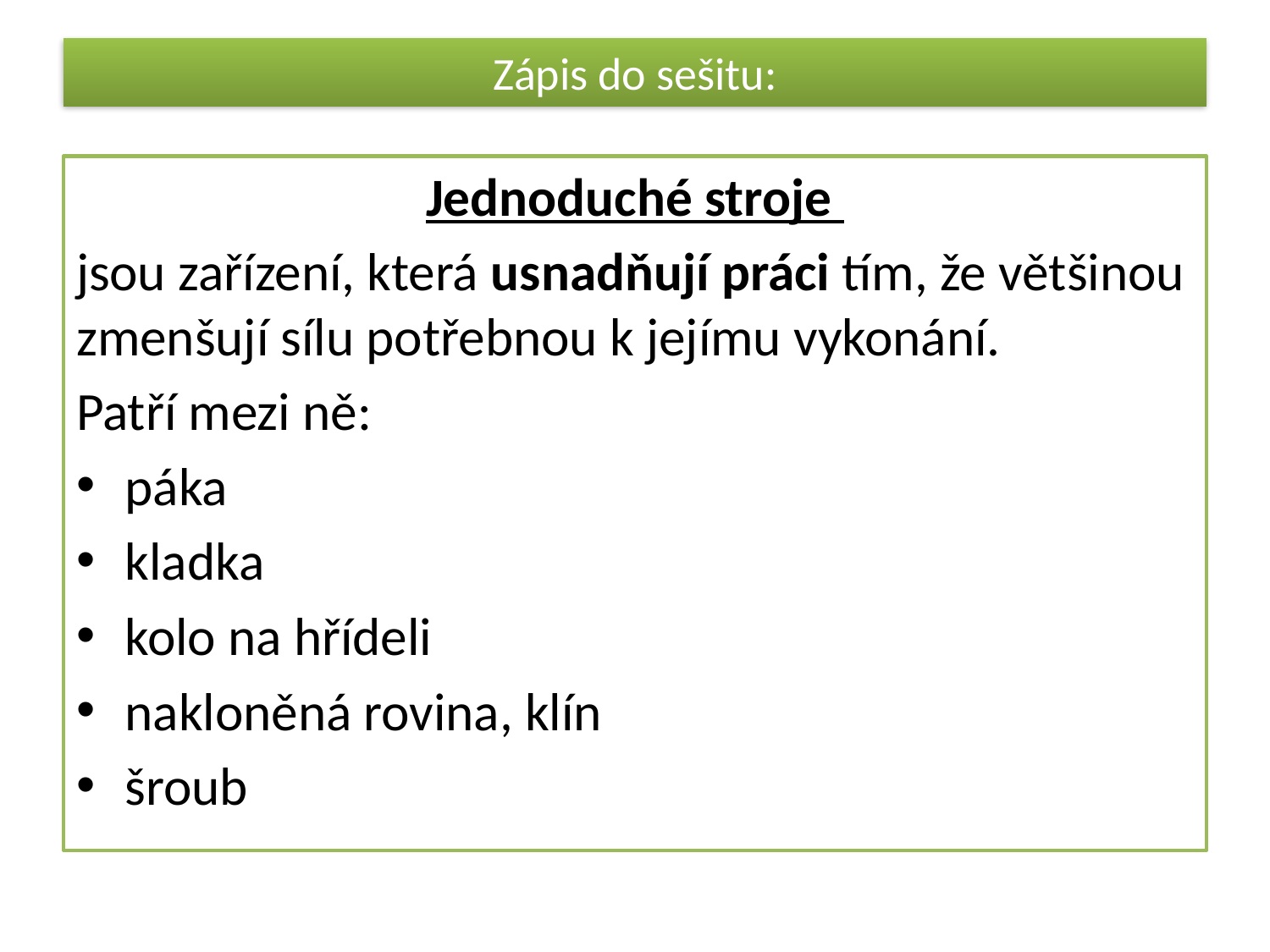

# Zápis do sešitu:
Jednoduché stroje
jsou zařízení, která usnadňují práci tím, že většinou zmenšují sílu potřebnou k jejímu vykonání.
Patří mezi ně:
páka
kladka
kolo na hřídeli
nakloněná rovina, klín
šroub